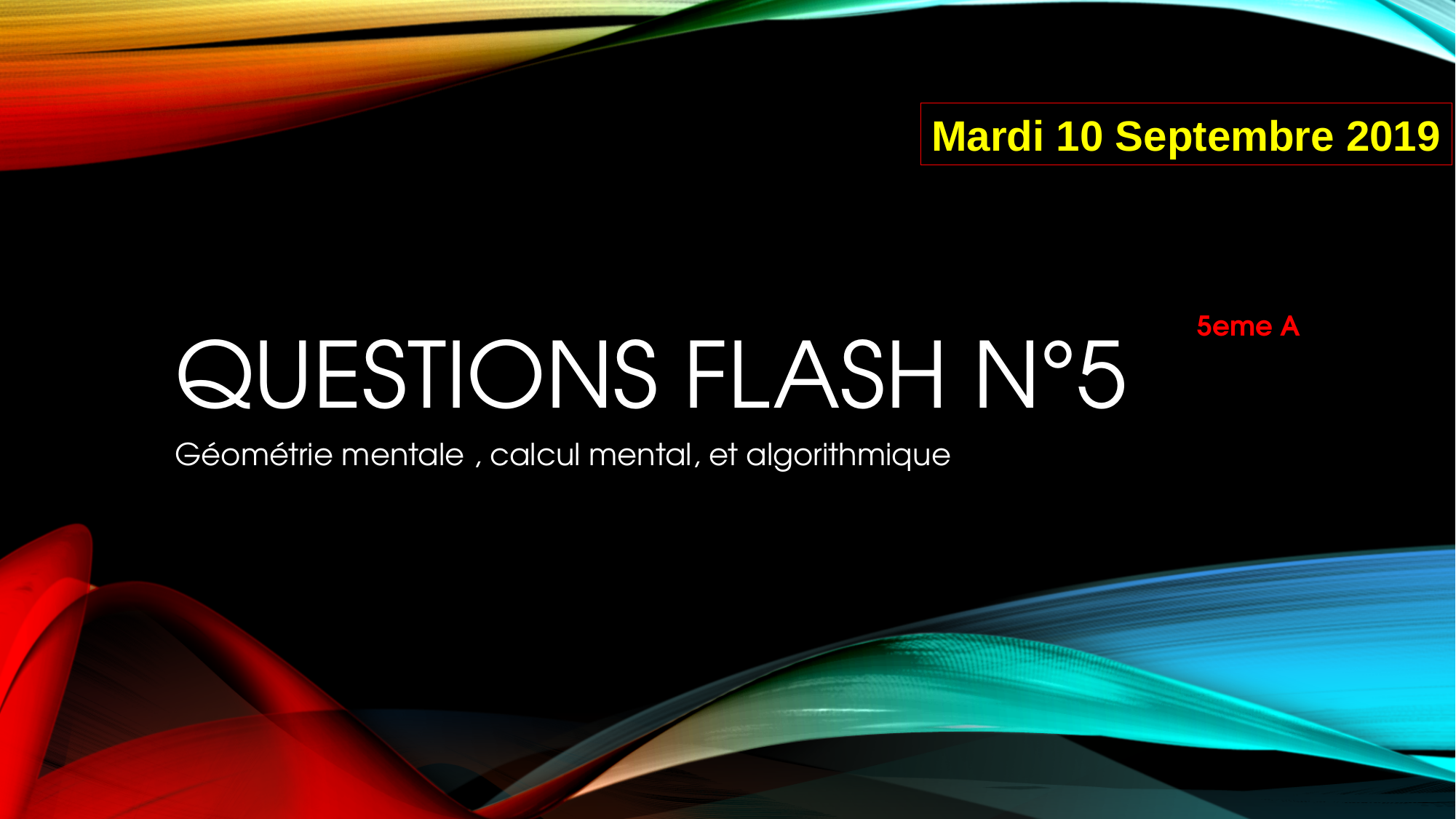

Mardi 10 Septembre 2019
# Questions FLASH n°5
5eme A
Géométrie mentale , calcul mental, et algorithmique